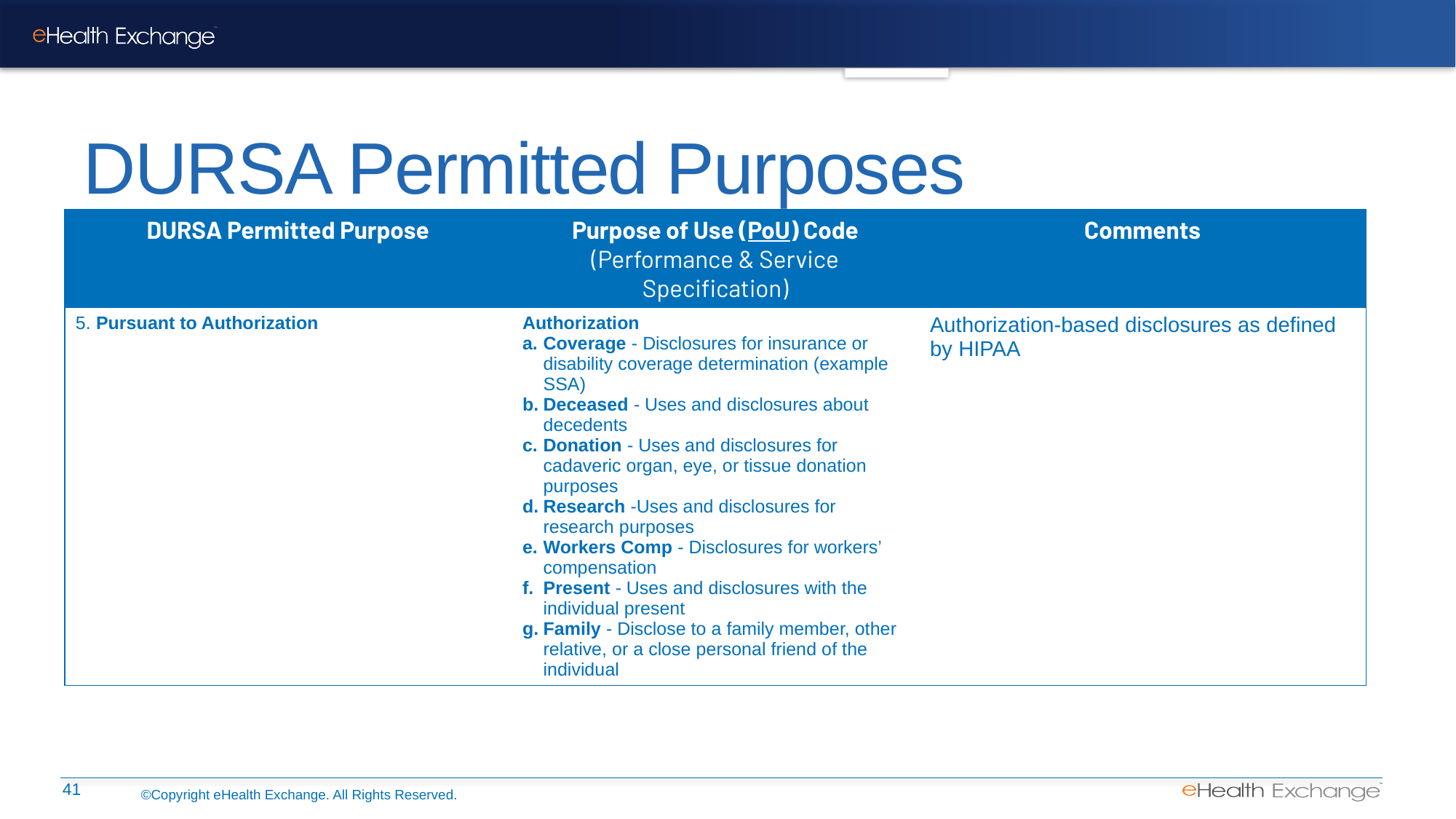

# DURSA Permitted Purposes
| DURSA Permitted Purpose | Purpose of Use (PoU) Code (Performance & Service Specification) | Comments |
| --- | --- | --- |
| 5. Pursuant to Authorization | Authorization Coverage - Disclosures for insurance or disability coverage determination (example SSA) Deceased - Uses and disclosures about decedents Donation - Uses and disclosures for cadaveric organ, eye, or tissue donation purposes Research -Uses and disclosures for research purposes Workers Comp - Disclosures for workers’ compensation Present - Uses and disclosures with the individual present Family - Disclose to a family member, other relative, or a close personal friend of the individual | Authorization-based disclosures as defined by HIPAA |

©Copyright eHealth Exchange. All Rights Reserved.
41